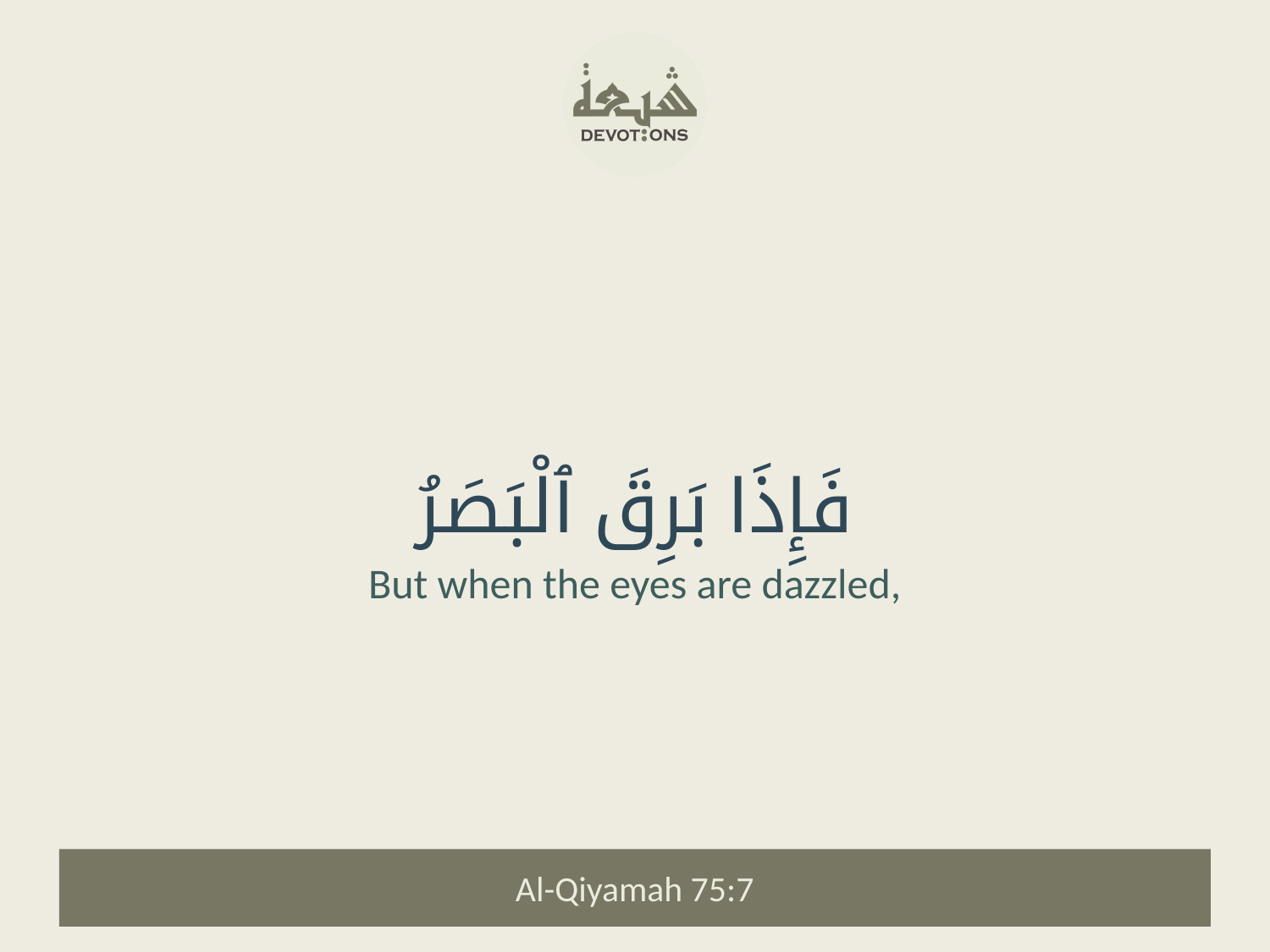

فَإِذَا بَرِقَ ٱلْبَصَرُ
But when the eyes are dazzled,
Al-Qiyamah 75:7